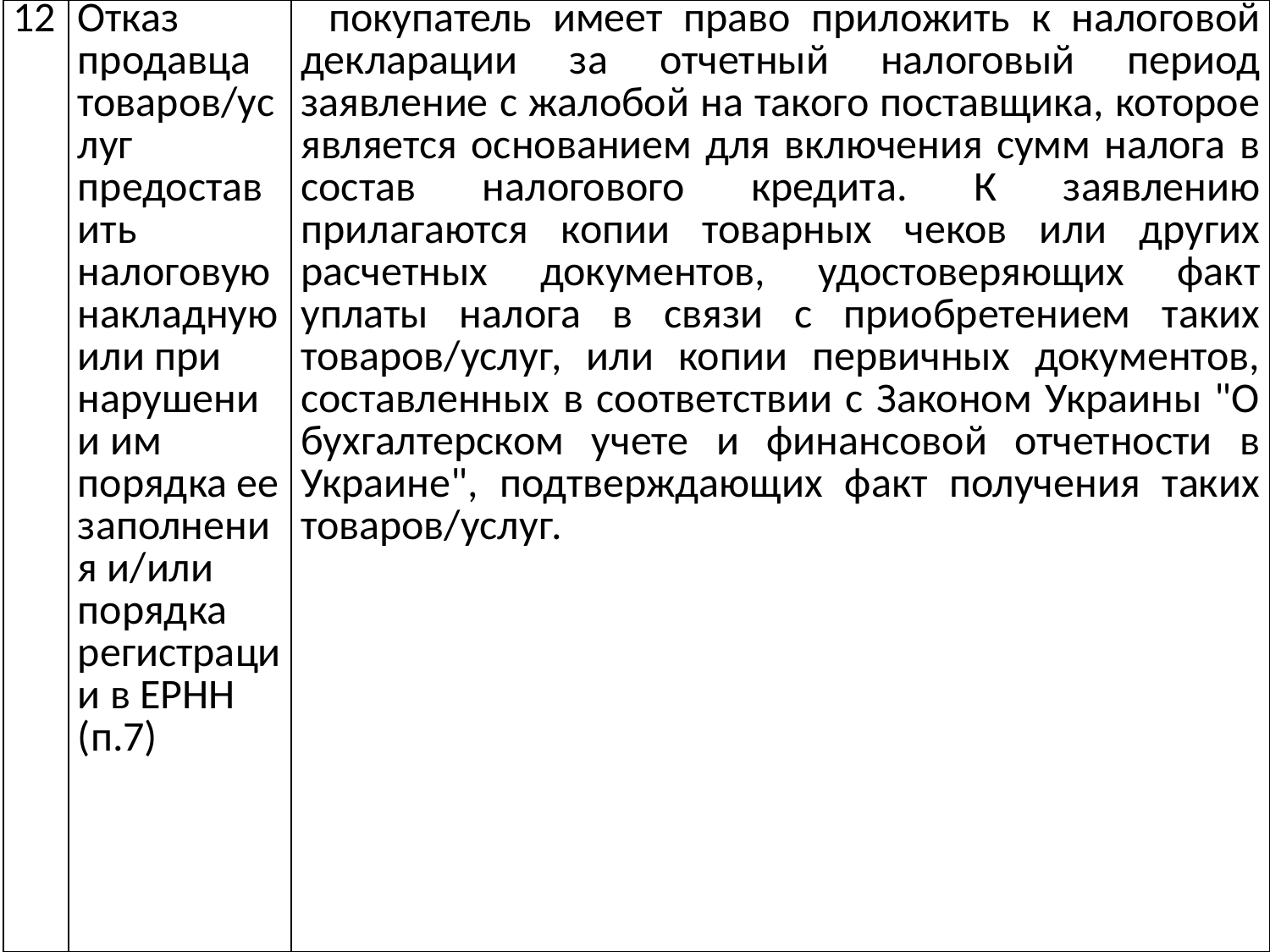

| 12 | Отказ продавца товаров/услуг предоставить налоговую накладную или при нарушении им порядка ее заполнения и/или порядка регистрации в ЕРНН (п.7) | покупатель имеет право приложить к налоговой декларации за отчетный налоговый период заявление с жалобой на такого поставщика, которое является основанием для включения сумм налога в состав налогового кредита. К заявлению прилагаются копии товарных чеков или других расчетных документов, удостоверяющих факт уплаты налога в связи с приобретением таких товаров/услуг, или копии первичных документов, составленных в соответствии с Законом Украины "О бухгалтерском учете и финансовой отчетности в Украине", подтверждающих факт получения таких товаров/услуг. |
| --- | --- | --- |